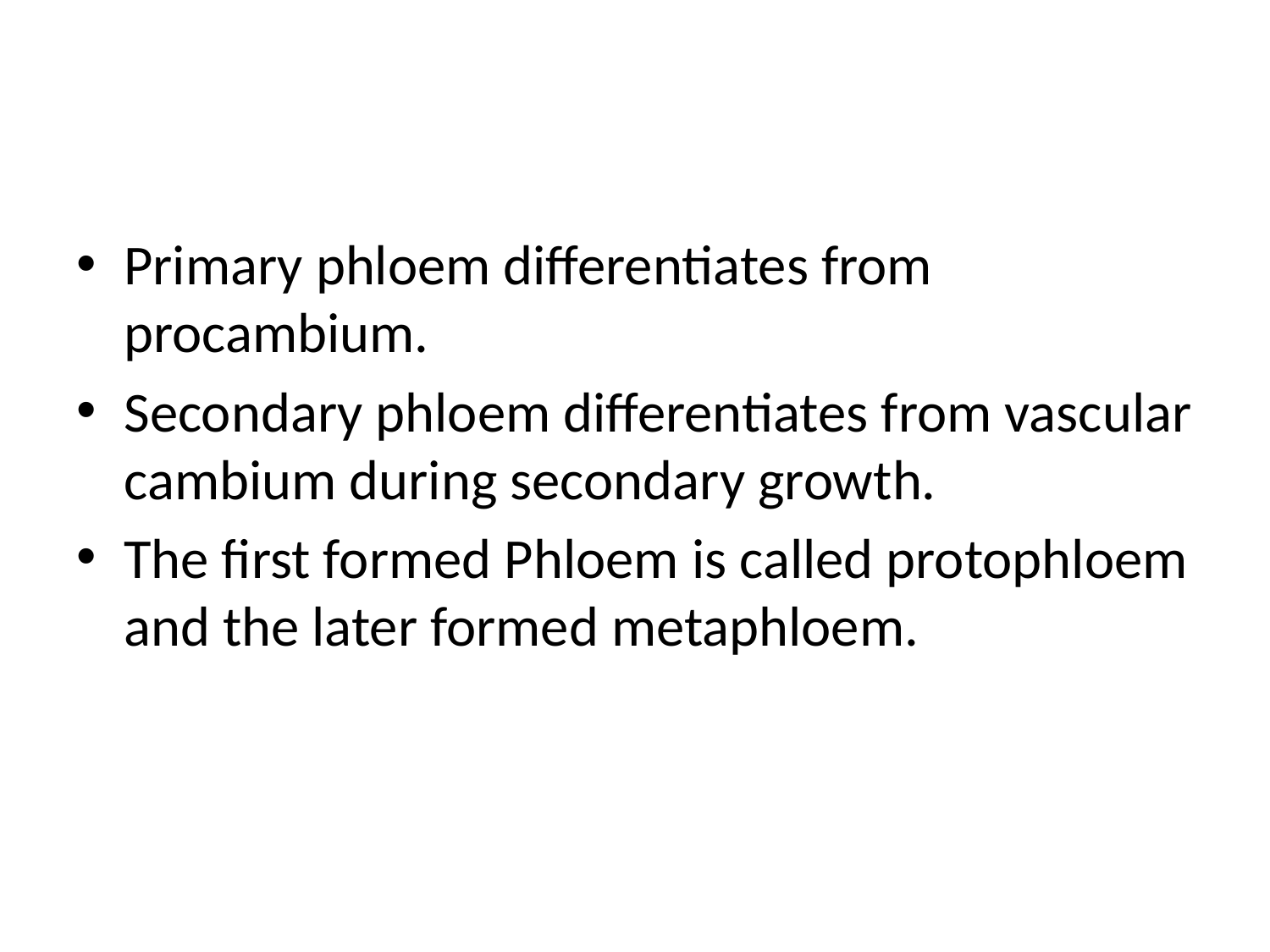

#
Primary phloem differentiates from procambium.
Secondary phloem differentiates from vascular cambium during secondary growth.
The first formed Phloem is called protophloem and the later formed metaphloem.